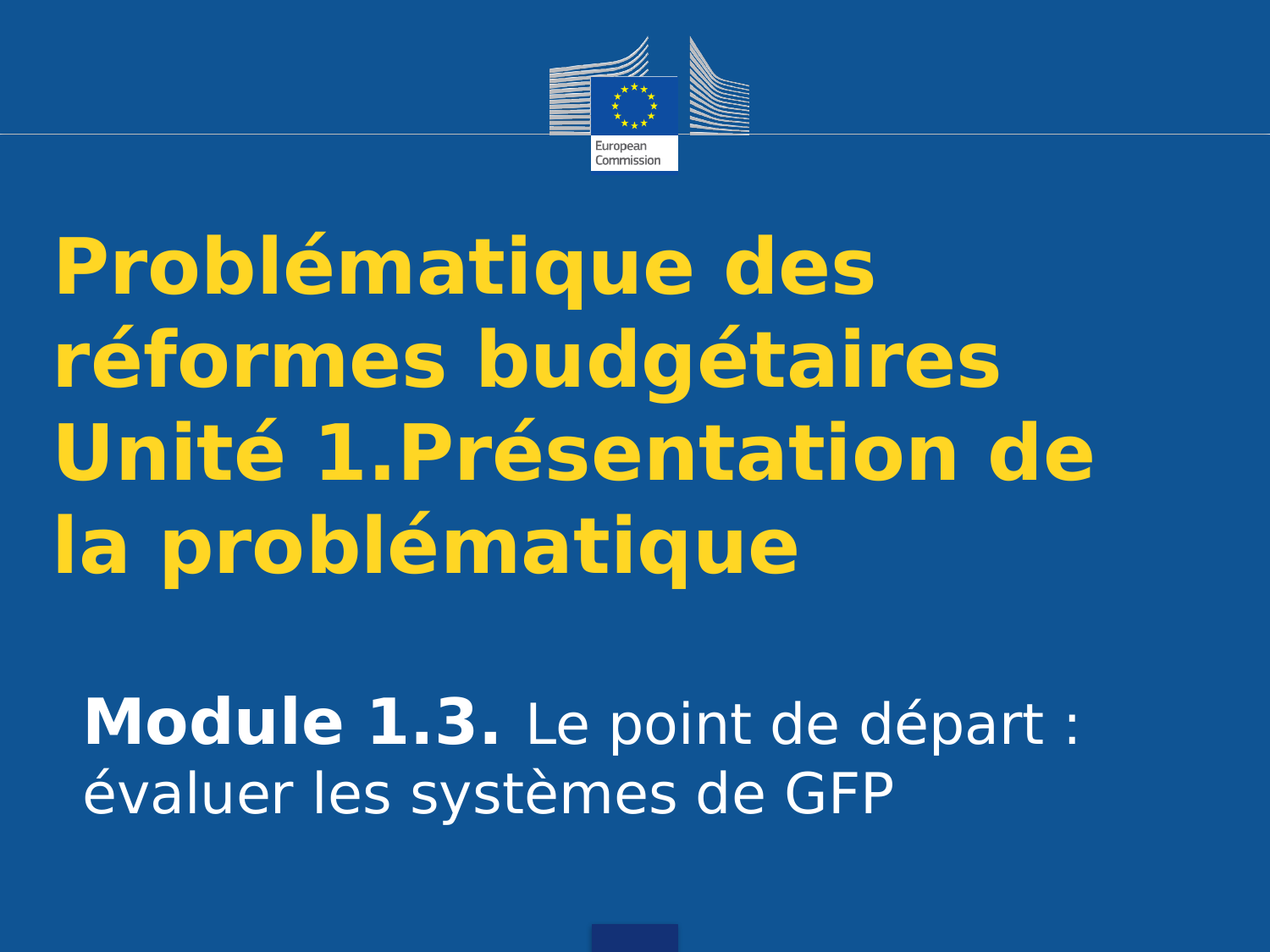

# Problématique des réformes budgétaires Unité 1.Présentation de la problématique
Module 1.3. Le point de départ : évaluer les systèmes de GFP